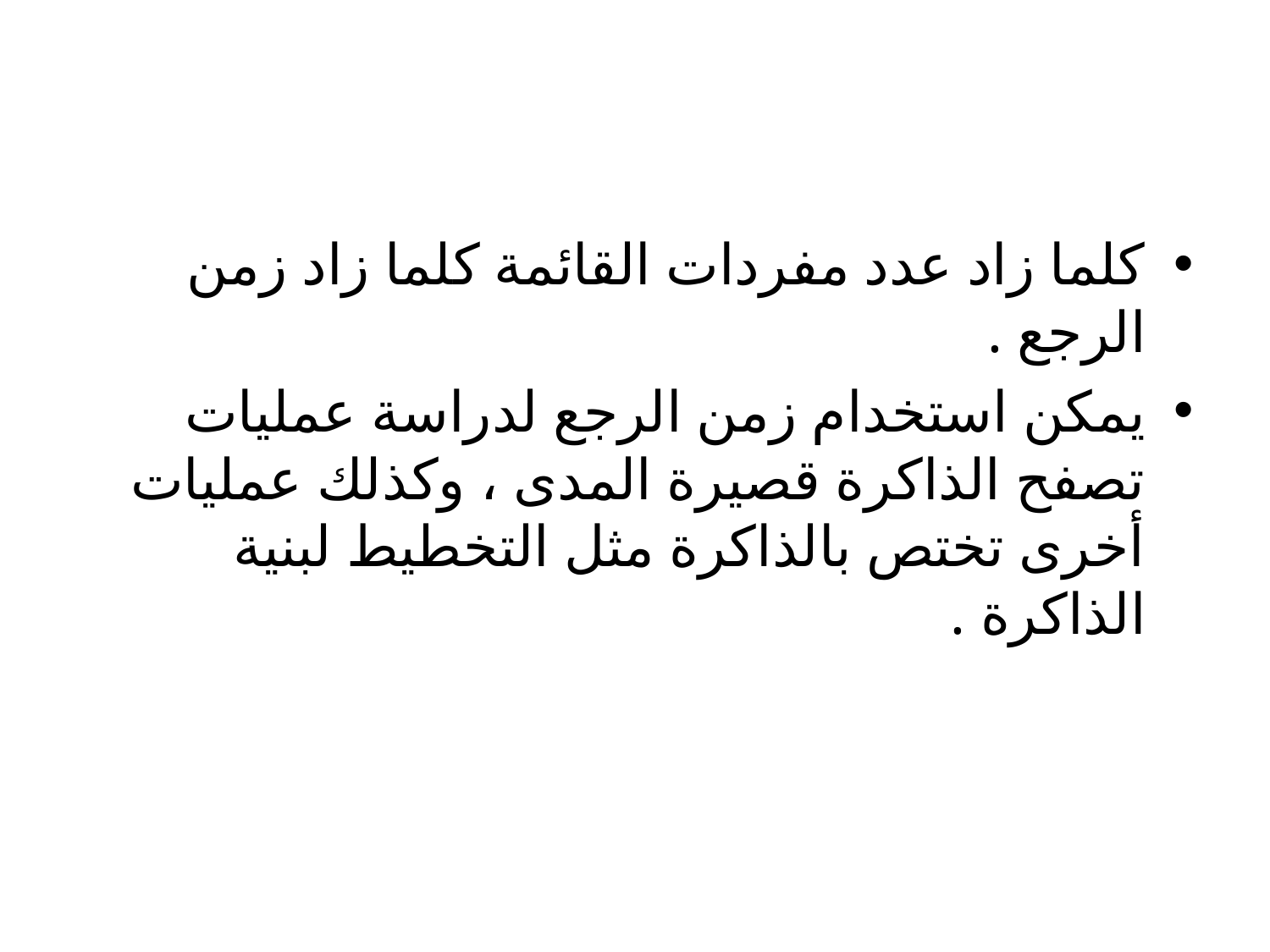

#
كلما زاد عدد مفردات القائمة كلما زاد زمن الرجع .
يمكن استخدام زمن الرجع لدراسة عمليات تصفح الذاكرة قصيرة المدى ، وكذلك عمليات أخرى تختص بالذاكرة مثل التخطيط لبنية الذاكرة .